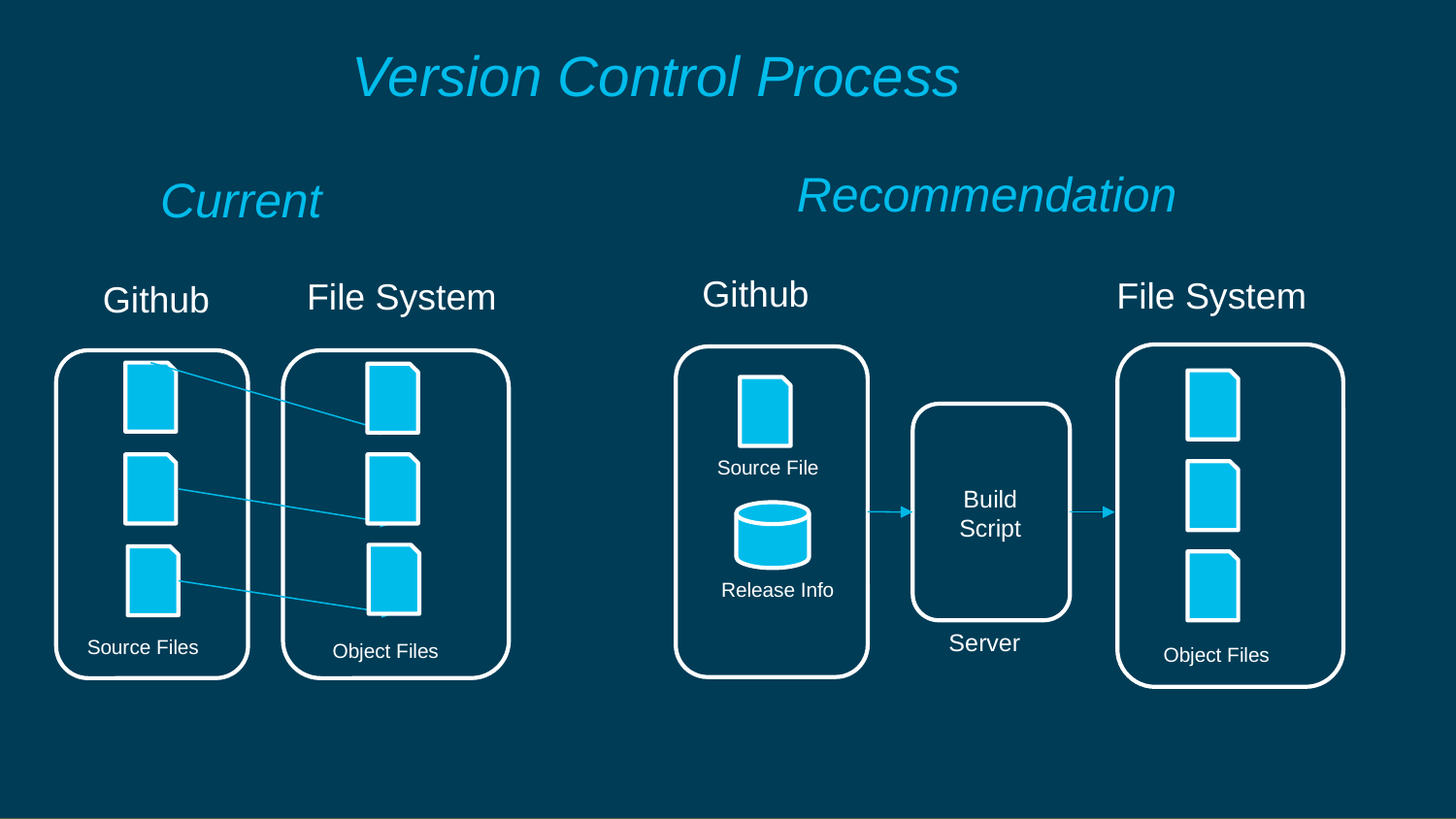

Version Control Process
# Current
Recommendation
Github
File System

File System
Github

Source File

Build Script

Release Info
Server
Source Files
Object Files
Object Files